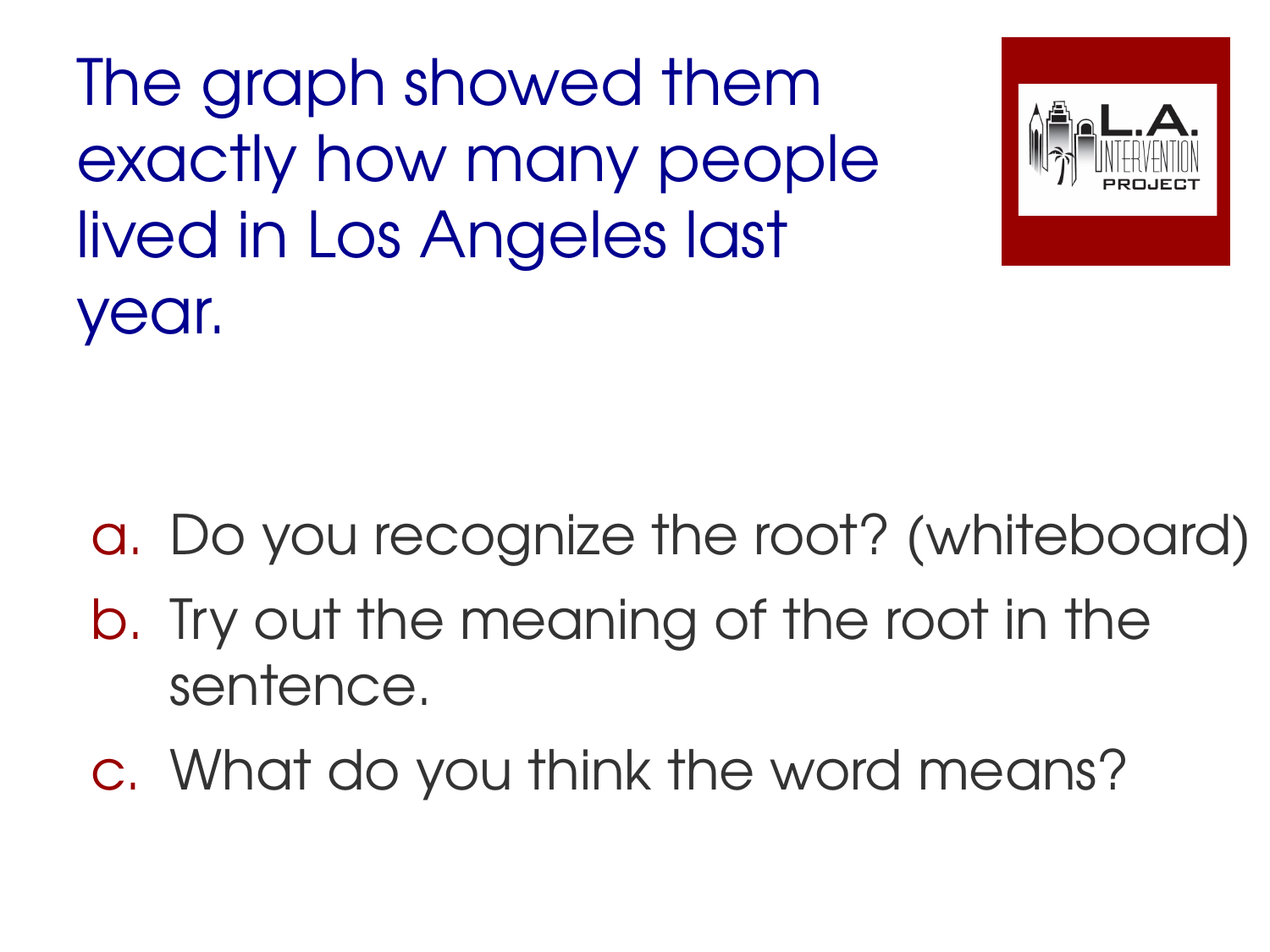

# The graph showed them exactly how many people lived in Los Angeles last year.

Do you recognize the root? (whiteboard)
Try out the meaning of the root in the sentence.
What do you think the word means?